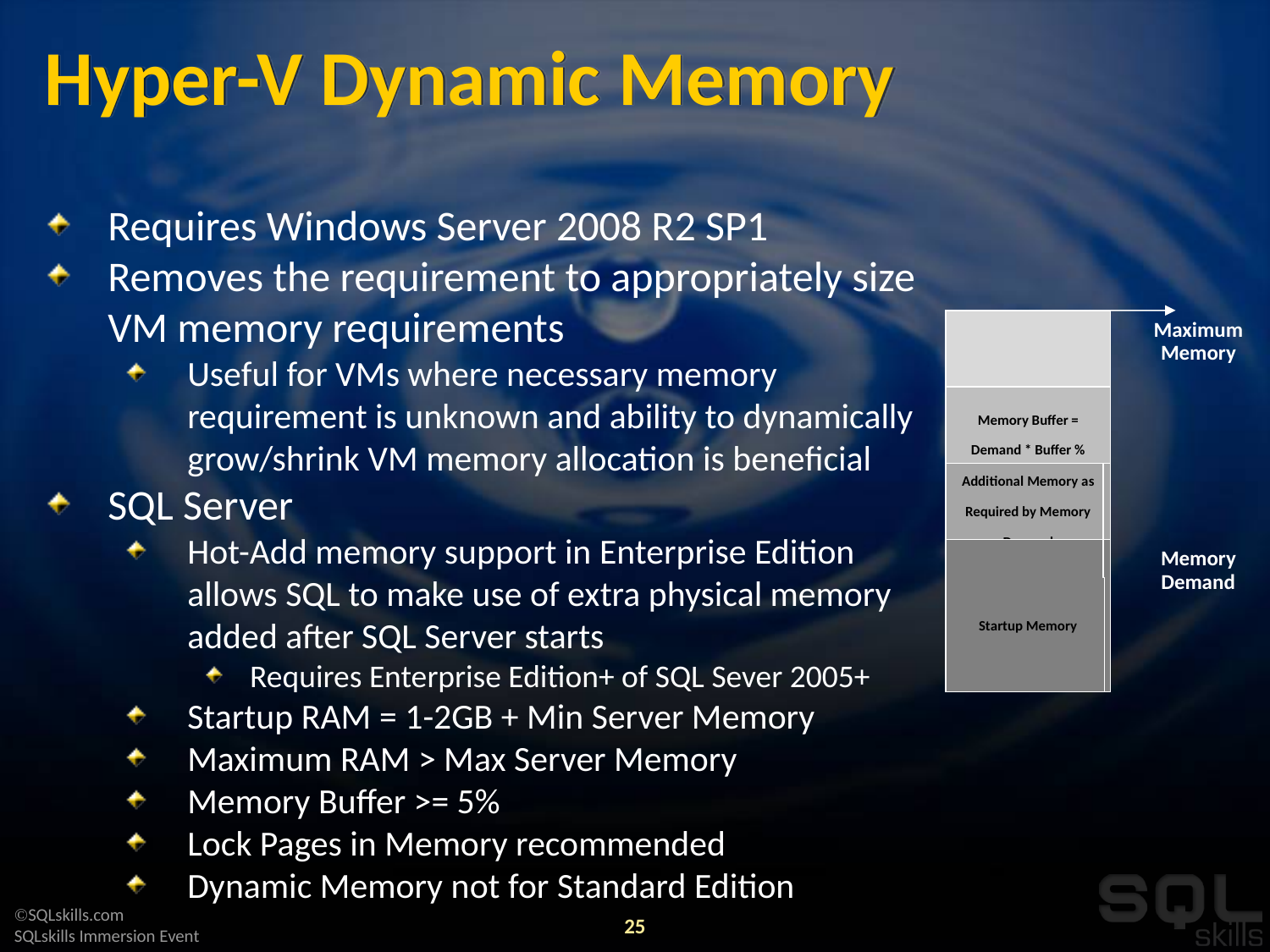

# Hyper-V Dynamic Memory
Requires Windows Server 2008 R2 SP1
Removes the requirement to appropriately size VM memory requirements
Useful for VMs where necessary memory requirement is unknown and ability to dynamically grow/shrink VM memory allocation is beneficial
SQL Server
Hot-Add memory support in Enterprise Edition allows SQL to make use of extra physical memory added after SQL Server starts
Requires Enterprise Edition+ of SQL Sever 2005+
Startup RAM = 1-2GB + Min Server Memory
Maximum RAM > Max Server Memory
Memory Buffer >= 5%
Lock Pages in Memory recommended
Dynamic Memory not for Standard Edition

Maximum Memory
Memory Buffer =
Demand * Buffer %
Additional Memory as Required by Memory Demand
Startup Memory
Memory Demand
25